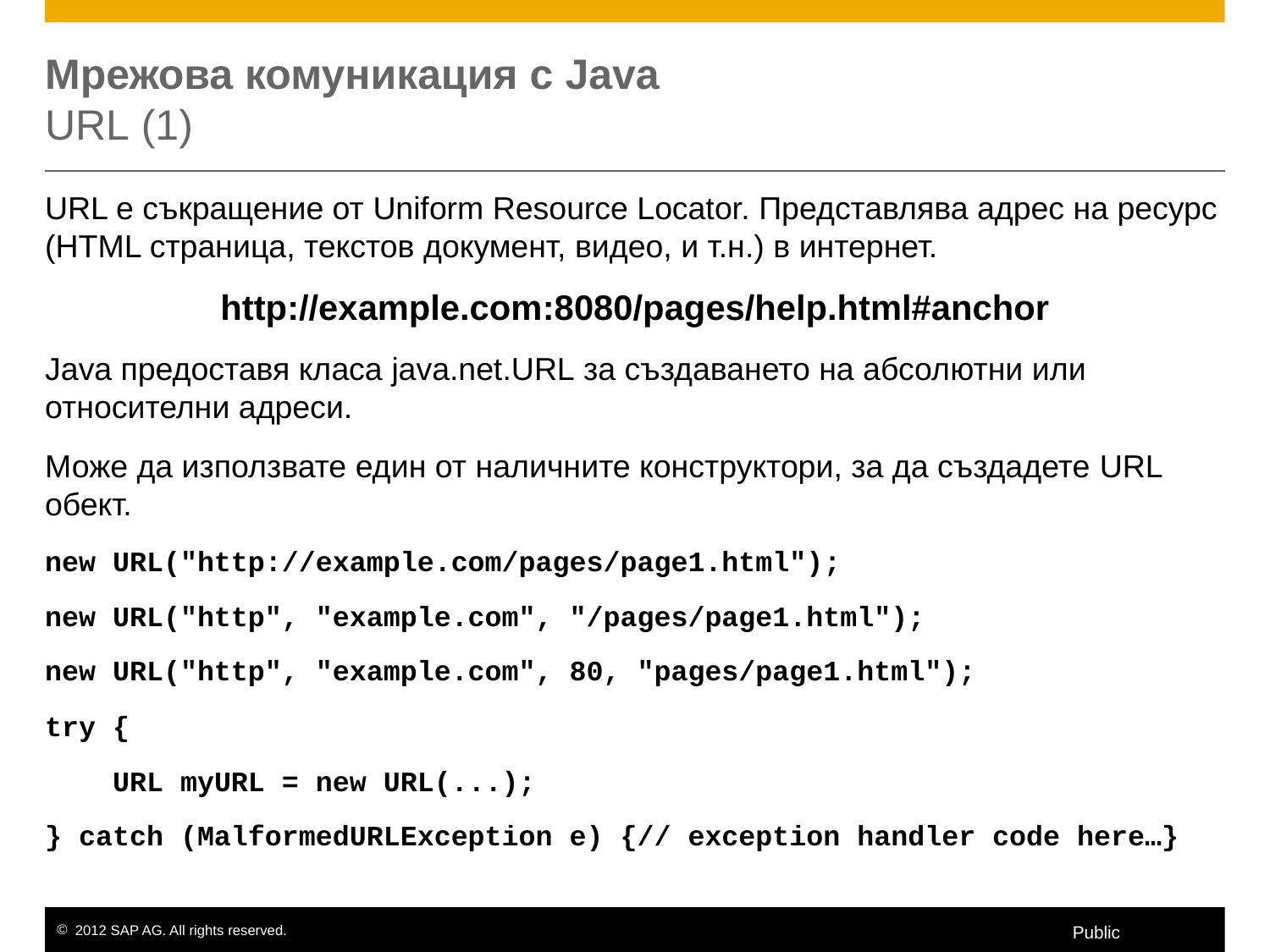

# Мрежова комуникация с Java URL (1)
URL е съкращение от Uniform Resource Locator. Представлява адрес на ресурс (HTML страница, текстов документ, видео, и т.н.) в интернет.
http://example.com:8080/pages/help.html#anchor
Java предоставя класа java.net.URL за създаването на абсолютни или относителни адреси.
Може да използвате един от наличните конструктори, за да създадете URL обект.
new URL("http://example.com/pages/page1.html");
new URL("http", "example.com", "/pages/page1.html");
new URL("http", "example.com", 80, "pages/page1.html");
try {
    URL myURL = new URL(...);
} catch (MalformedURLException e) {// exception handler code here…}